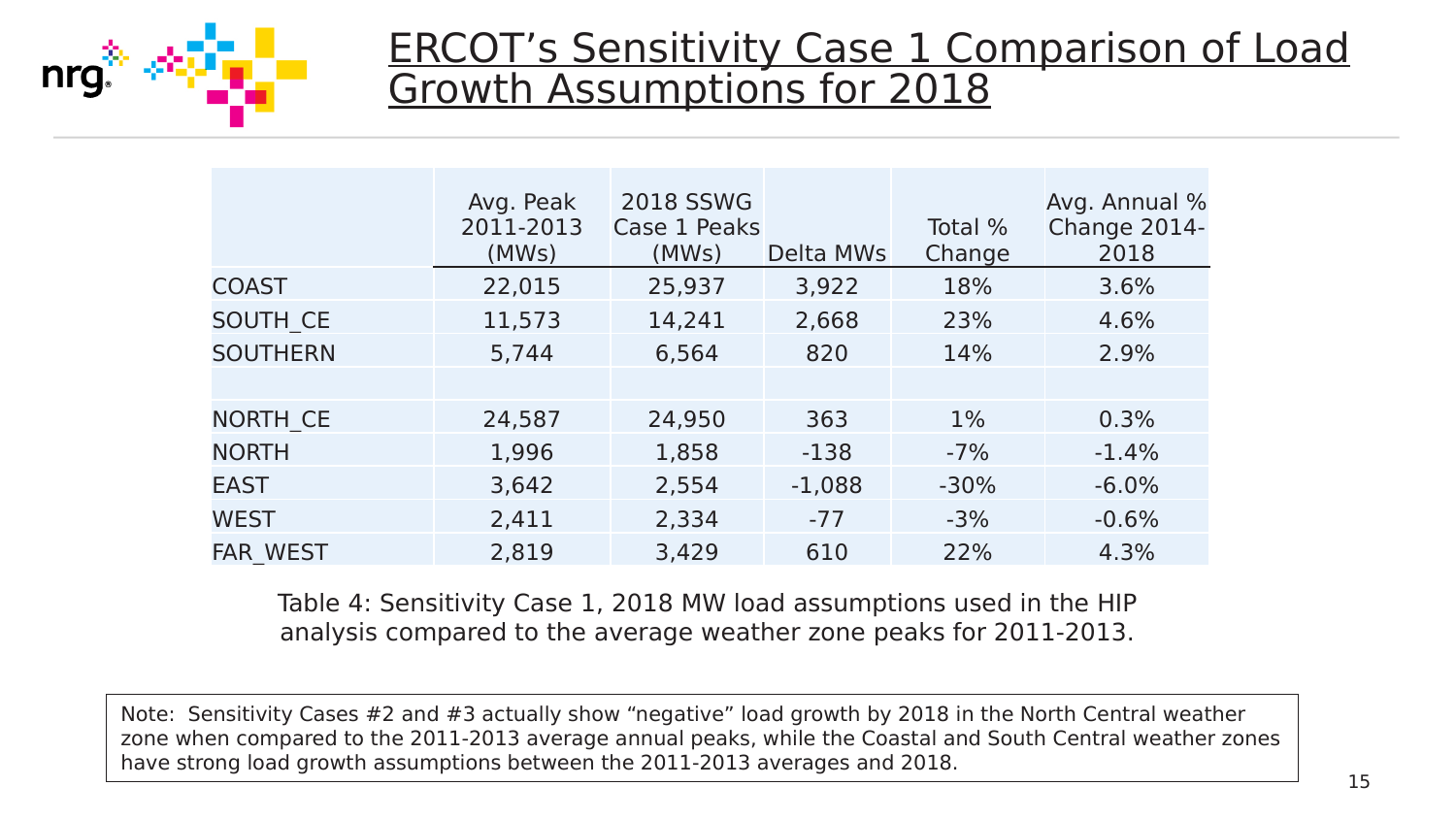

# ERCOT’s Sensitivity Case 1 Comparison of Load Growth Assumptions for 2018
|  | Avg. Peak 2011-2013 (MWs) | 2018 SSWG Case 1 Peaks (MWs) | Delta MWs | Total % Change | Avg. Annual % Change 2014-2018 |
| --- | --- | --- | --- | --- | --- |
| COAST | 22,015 | 25,937 | 3,922 | 18% | 3.6% |
| SOUTH\_CE | 11,573 | 14,241 | 2,668 | 23% | 4.6% |
| SOUTHERN | 5,744 | 6,564 | 820 | 14% | 2.9% |
|  |  |  |  |  |  |
| NORTH\_CE | 24,587 | 24,950 | 363 | 1% | 0.3% |
| NORTH | 1,996 | 1,858 | -138 | -7% | -1.4% |
| EAST | 3,642 | 2,554 | -1,088 | -30% | -6.0% |
| WEST | 2,411 | 2,334 | -77 | -3% | -0.6% |
| FAR\_WEST | 2,819 | 3,429 | 610 | 22% | 4.3% |
Table 4: Sensitivity Case 1, 2018 MW load assumptions used in the HIP analysis compared to the average weather zone peaks for 2011-2013.

Note:  Sensitivity Cases #2 and #3 actually show “negative” load growth by 2018 in the North Central weather zone when compared to the 2011-2013 average annual peaks, while the Coastal and South Central weather zones have strong load growth assumptions between the 2011-2013 averages and 2018.